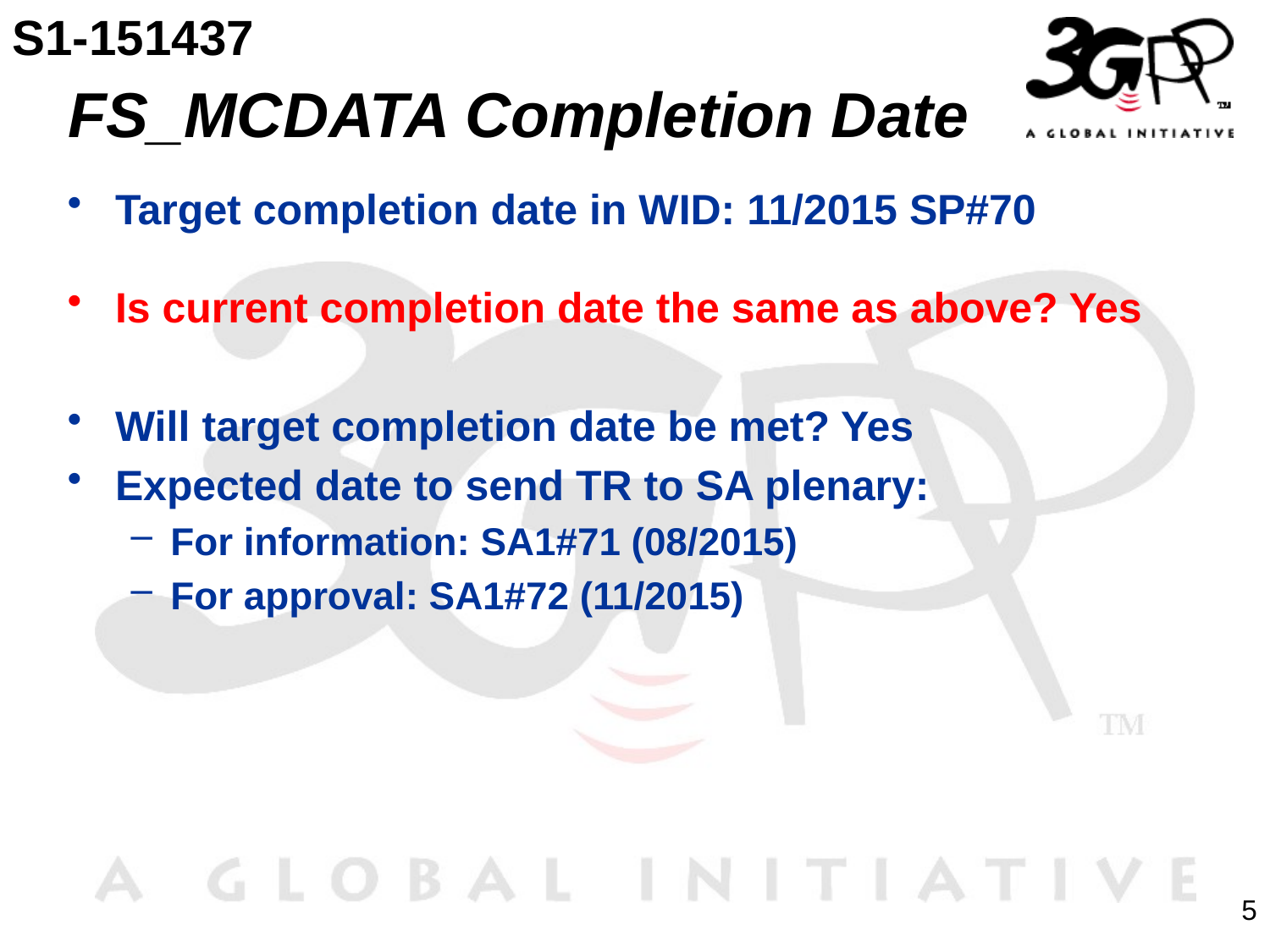

S1-151437
# FS_MCDATA Completion Date
Target completion date in WID: 11/2015 SP#70

Is current completion date the same as above? Yes

Will target completion date be met? Yes
Expected date to send TR to SA plenary:
For information: SA1#71 (08/2015)
For approval: SA1#72 (11/2015)

5